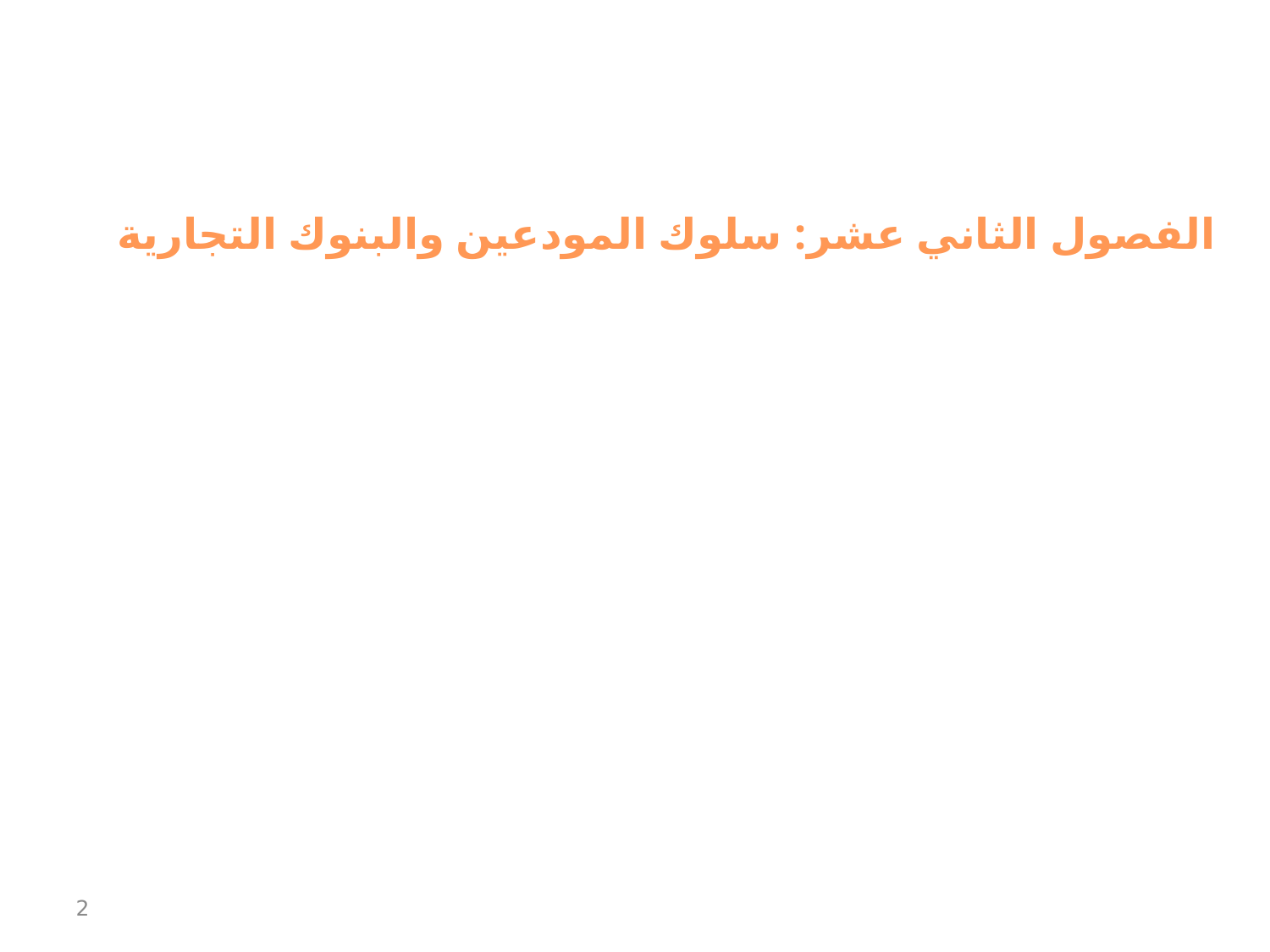

الفصول الثاني عشر: سلوك المودعين والبنوك التجارية

2